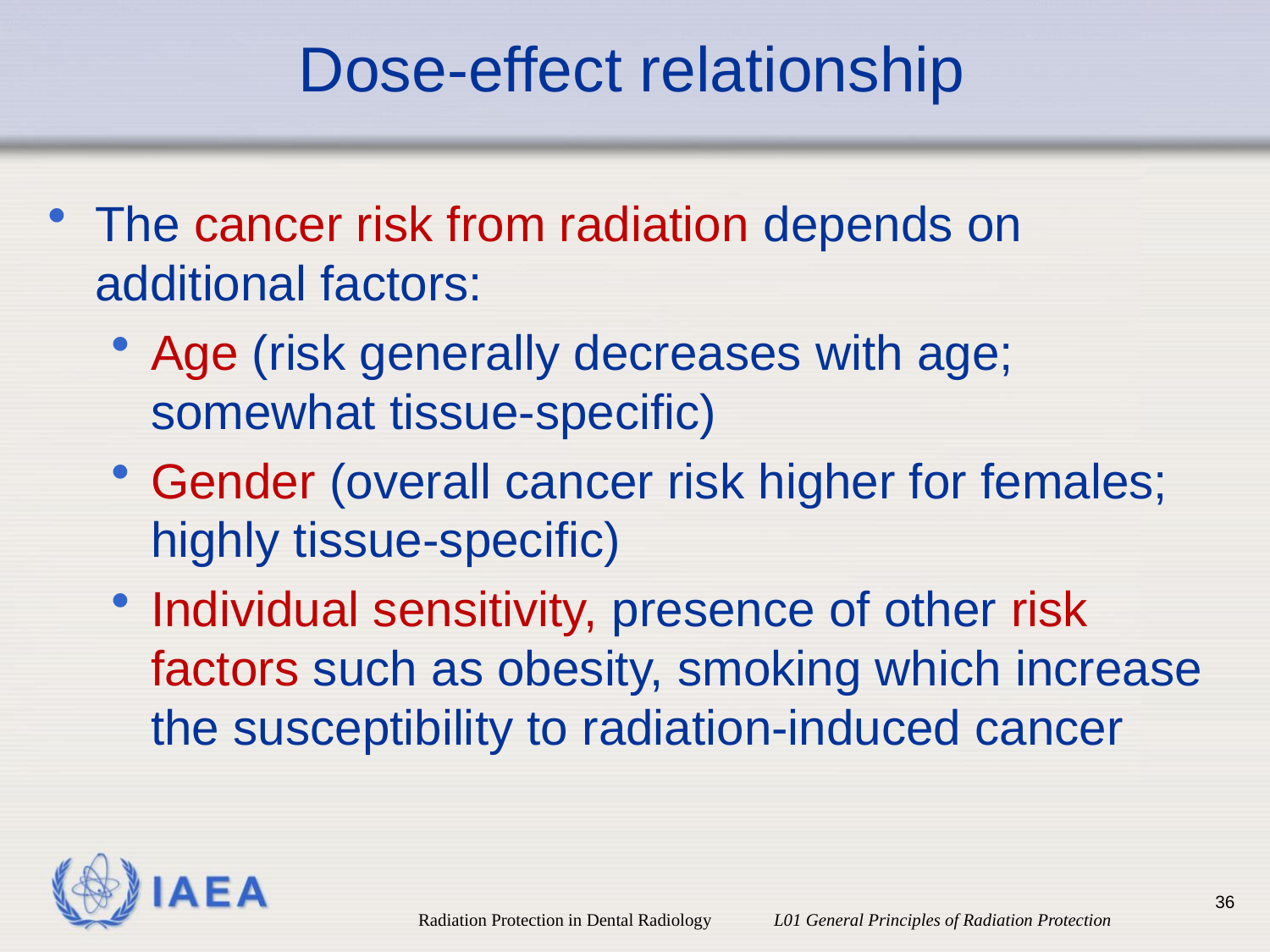

# Dose-effect relationship
The cancer risk from radiation depends on additional factors:
Age (risk generally decreases with age; somewhat tissue-specific)
Gender (overall cancer risk higher for females; highly tissue-specific)
Individual sensitivity, presence of other risk factors such as obesity, smoking which increase the susceptibility to radiation-induced cancer

36
Radiation Protection in Dental Radiology              L01 General Principles of Radiation Protection